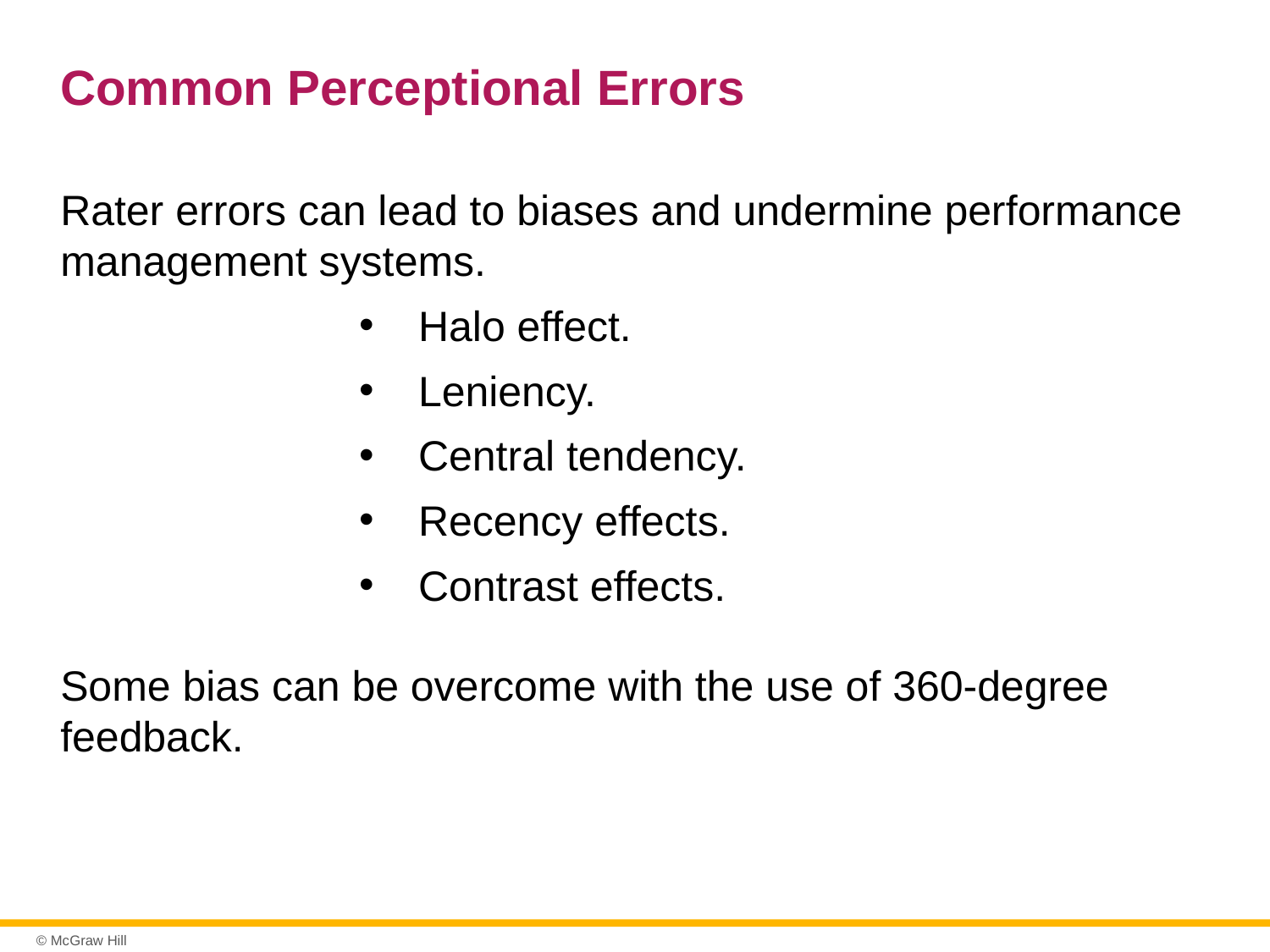

# Common Perceptional Errors
Rater errors can lead to biases and undermine performance management systems.
Halo effect.
Leniency.
Central tendency.
Recency effects.
Contrast effects.

Some bias can be overcome with the use of 360-degree feedback.